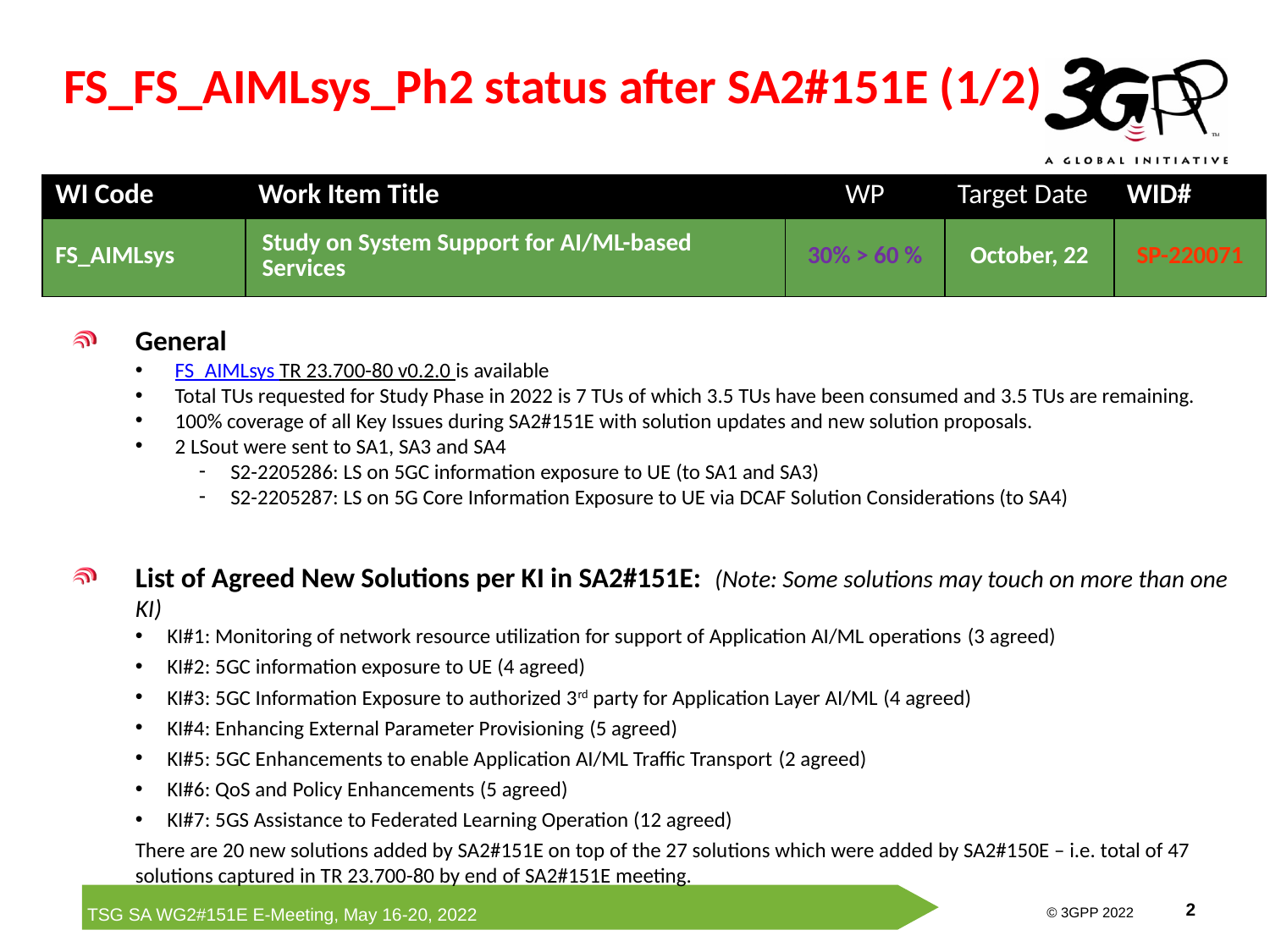

# FS_FS_AIMLsys_Ph2 status after SA2#151E (1/2)
| WI Code | Work Item Title | WP | Target Date | WID# |
| --- | --- | --- | --- | --- |
| FS\_AIMLsys | Study on System Support for AI/ML-based Services | 30% > 60 % | October, 22 | SP-220071 |
General
FS_AIMLsys TR 23.700-80 v0.2.0 is available
Total TUs requested for Study Phase in 2022 is 7 TUs of which 3.5 TUs have been consumed and 3.5 TUs are remaining.
100% coverage of all Key Issues during SA2#151E with solution updates and new solution proposals.
2 LSout were sent to SA1, SA3 and SA4
S2-2205286: LS on 5GC information exposure to UE (to SA1 and SA3)
S2-2205287: LS on 5G Core Information Exposure to UE via DCAF Solution Considerations (to SA4)

List of Agreed New Solutions per KI in SA2#151E:  (Note: Some solutions may touch on more than one KI)
KI#1: Monitoring of network resource utilization for support of Application AI/ML operations (3 agreed)
KI#2: 5GC information exposure to UE (4 agreed)
KI#3: 5GC Information Exposure to authorized 3rd party for Application Layer AI/ML (4 agreed)
KI#4: Enhancing External Parameter Provisioning (5 agreed)
KI#5: 5GC Enhancements to enable Application AI/ML Traffic Transport (2 agreed)
KI#6: QoS and Policy Enhancements (5 agreed)
KI#7: 5GS Assistance to Federated Learning Operation (12 agreed)
There are 20 new solutions added by SA2#151E on top of the 27 solutions which were added by SA2#150E – i.e. total of 47 solutions captured in TR 23.700-80 by end of SA2#151E meeting.